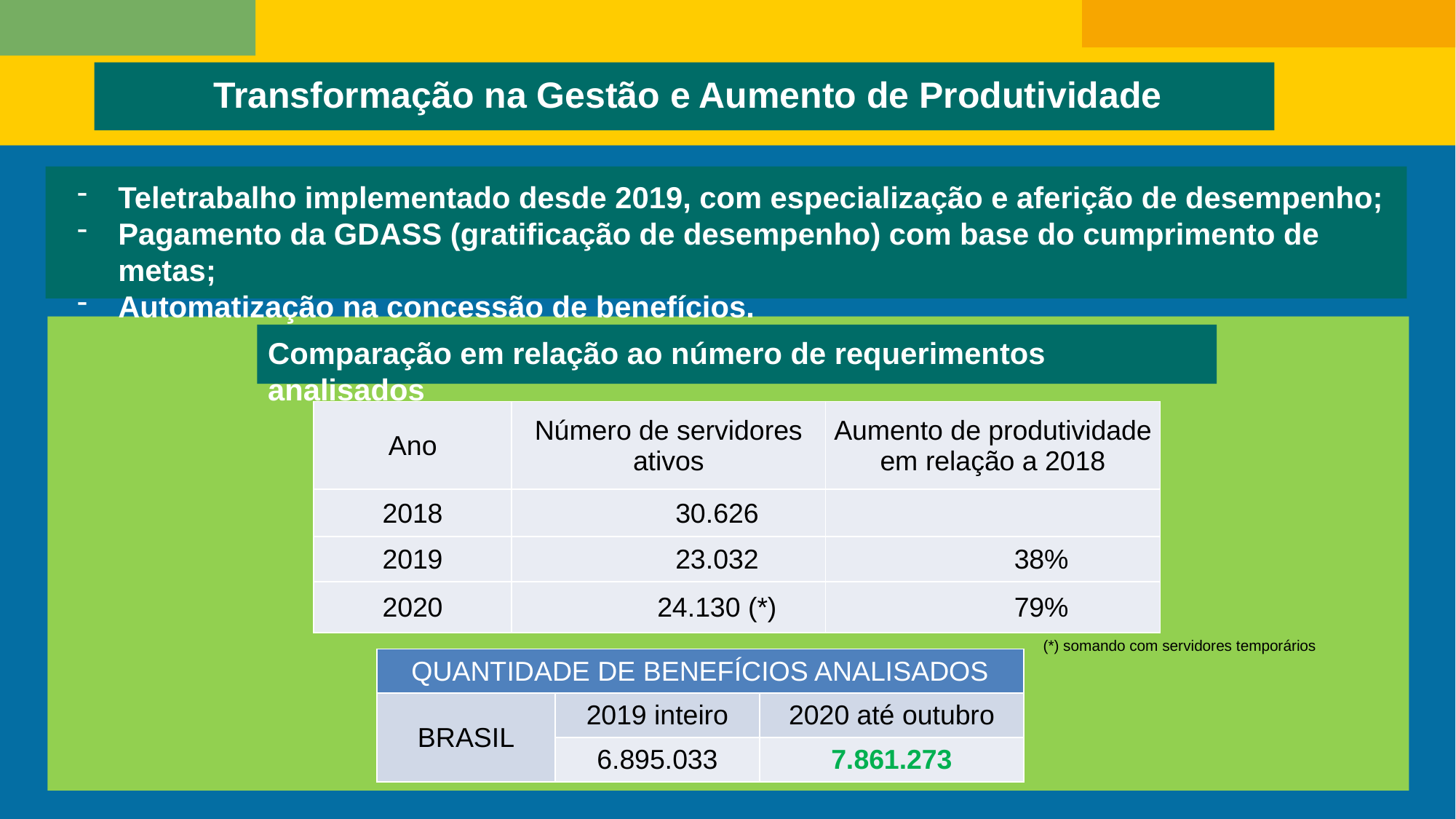

Transformação na Gestão e Aumento de Produtividade

Teletrabalho implementado desde 2019, com especialização e aferição de desempenho;
Pagamento da GDASS (gratificação de desempenho) com base do cumprimento de metas;
Automatização na concessão de benefícios.

Comparação em relação ao número de requerimentos analisados
| Ano | Número de servidores ativos | Aumento de produtividade em relação a 2018 |
| --- | --- | --- |
| 2018 | 30.626 |  |
| 2019 | 23.032 | 38% |
| 2020 | 24.130 (\*) | 79% |
(*) somando com servidores temporários
| QUANTIDADE DE BENEFÍCIOS ANALISADOS |  |  |
| --- | --- | --- |
| BRASIL | 2019 inteiro | 2020 até outubro |
|  | 6.895.033 | 7.861.273 |